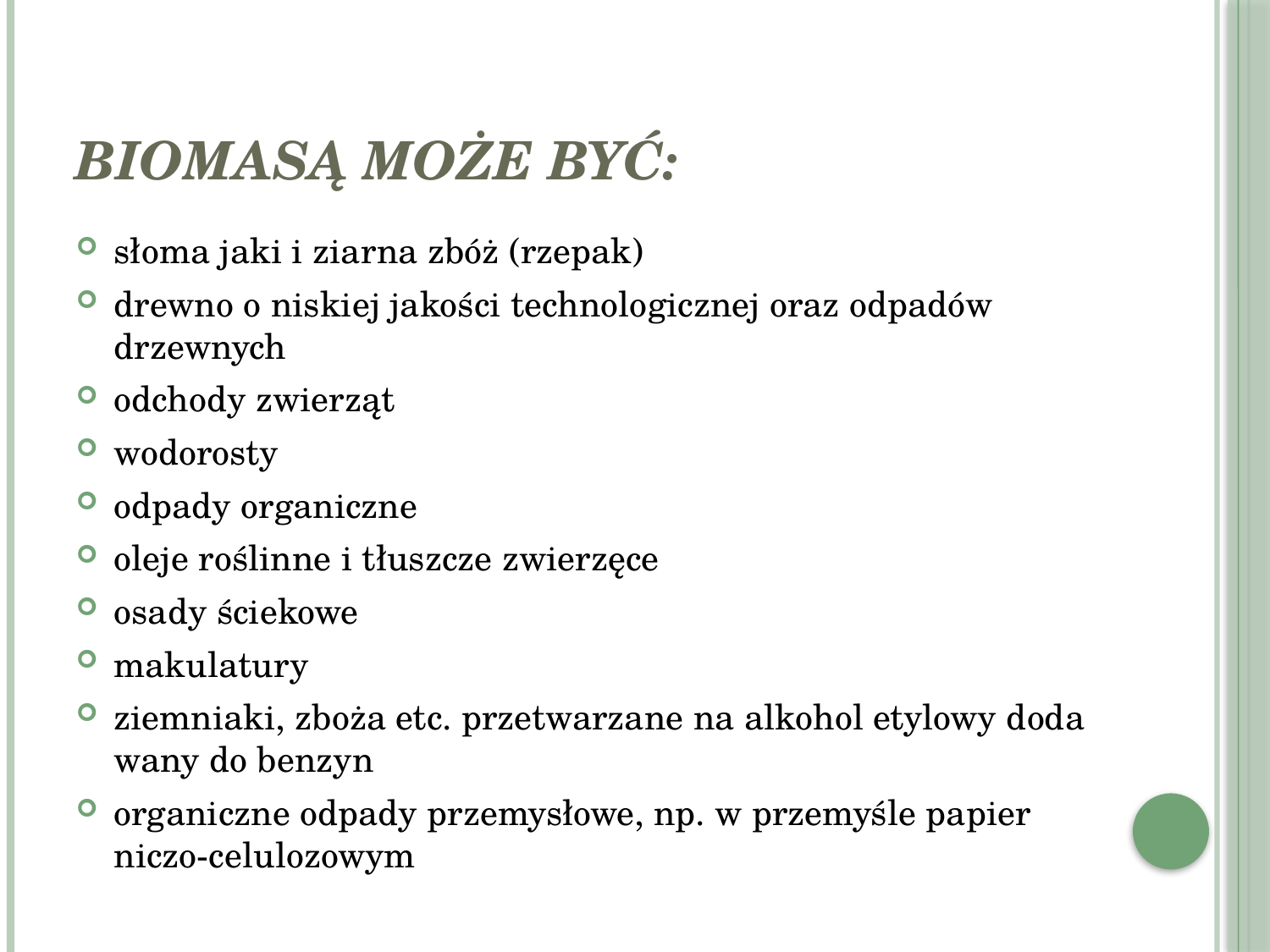

# Biomasą może być:
słoma jaki i ziarna zbóż (rzepak)
drewno o niskiej jakości technologicznej oraz odpadów drzewnych
odchody zwierząt
wodorosty
odpady organiczne
oleje roślinne i tłuszcze zwierzęce
osady ściekowe
makulatury
ziemniaki, zboża etc. przetwarzane na alkohol etylowy doda­wany do benzyn
organiczne odpady przemysłowe, np. w przemyśle papier­niczo-celulozowym